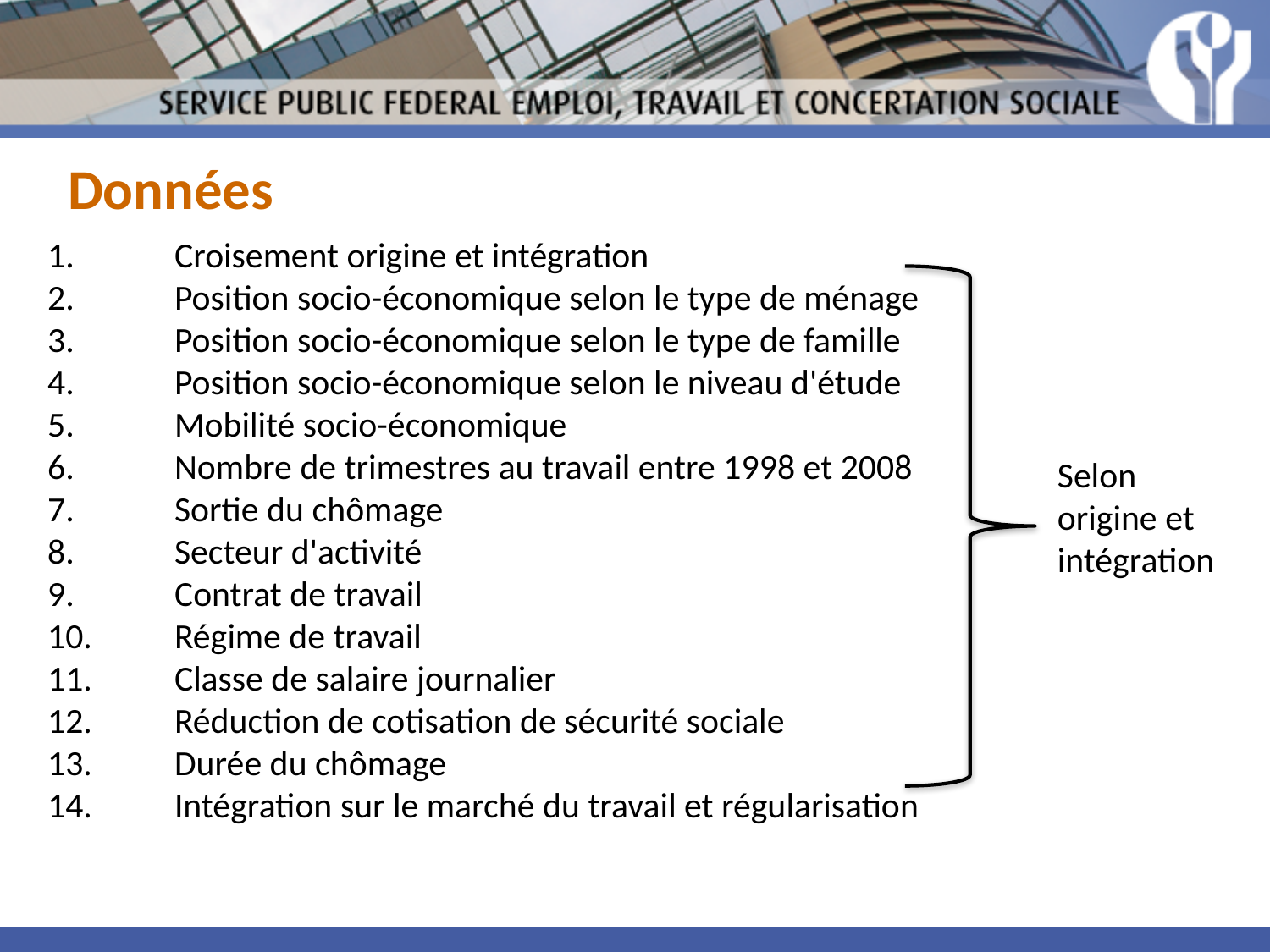

# Données
1.	Croisement origine et intégration
2.	Position socio-économique selon le type de ménage
3.	Position socio-économique selon le type de famille
4.	Position socio-économique selon le niveau d'étude
5.	Mobilité socio-économique
6.	Nombre de trimestres au travail entre 1998 et 2008
7.	Sortie du chômage
8.	Secteur d'activité
9.	Contrat de travail
10.	Régime de travail
11.	Classe de salaire journalier
12.	Réduction de cotisation de sécurité sociale
13.	Durée du chômage
14.	Intégration sur le marché du travail et régularisation

Selon origine et intégration